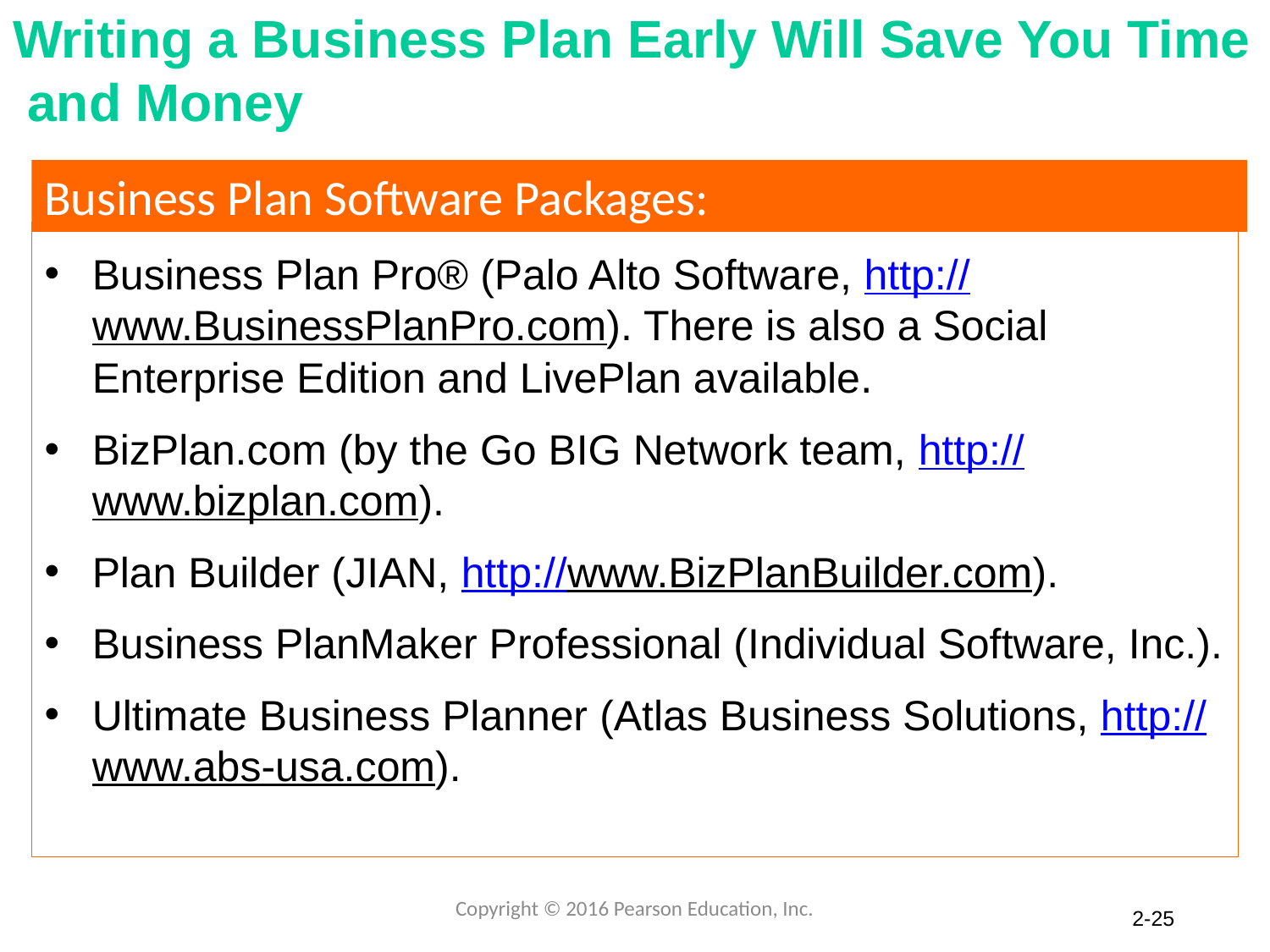

# Writing a Business Plan Early Will Save You Time  and Money
Business Plan Software Packages:

Business Plan Pro® (Palo Alto Software, http://www.BusinessPlanPro.com). There is also a Social Enterprise Edition and LivePlan available.

BizPlan.com (by the Go BIG Network team, http://www.bizplan.com).

Plan Builder (JIAN, http://www.BizPlanBuilder.com).

Business PlanMaker Professional (Individual Software, Inc.).

Ultimate Business Planner (Atlas Business Solutions, http://www.abs-usa.com).
Copyright © 2016 Pearson Education, Inc.